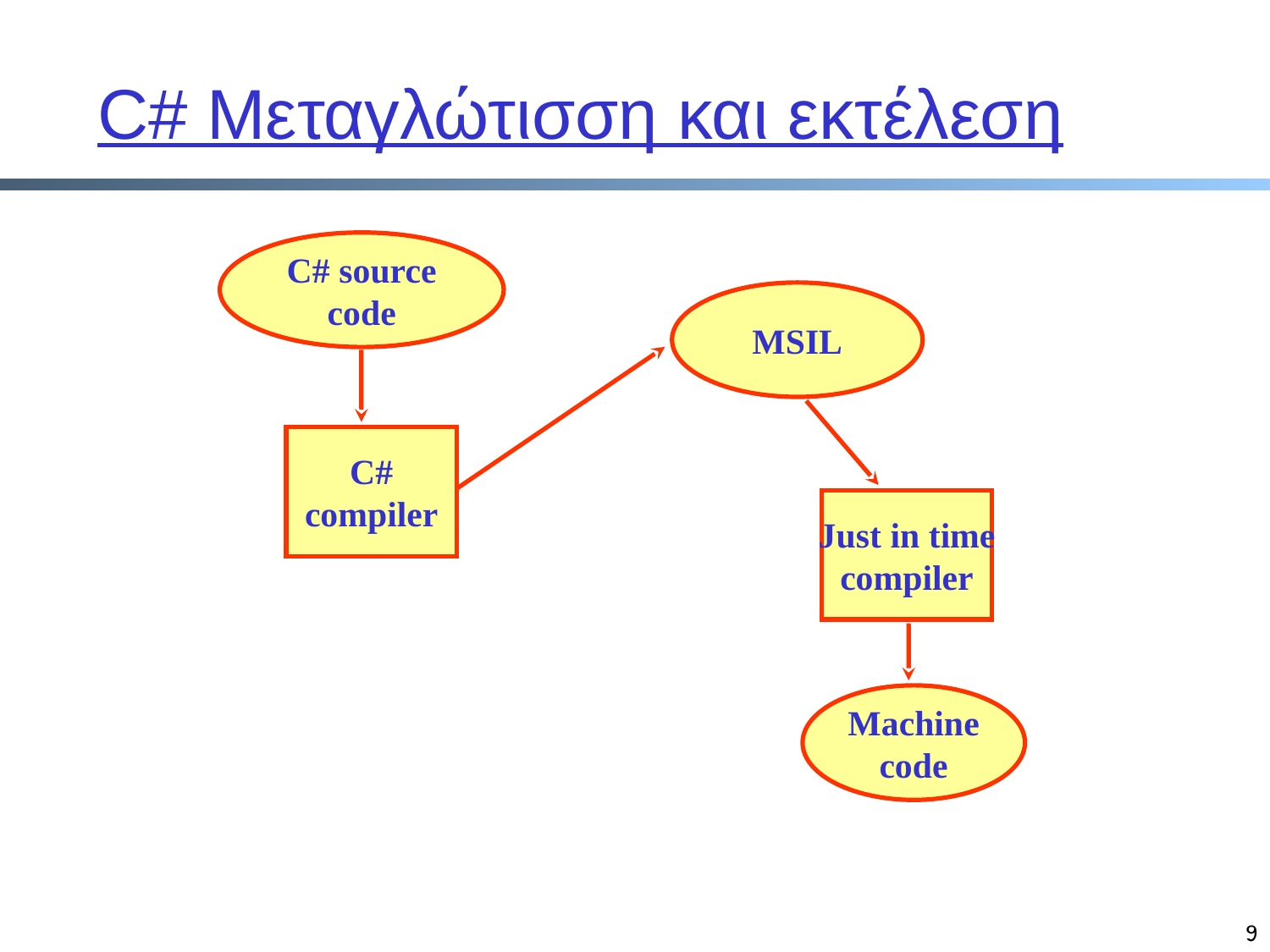

C# Μεταγλώτισση και εκτέλεση
C# source
code
MSIL

C#
compiler

Just in time
compiler

Machine
code
9